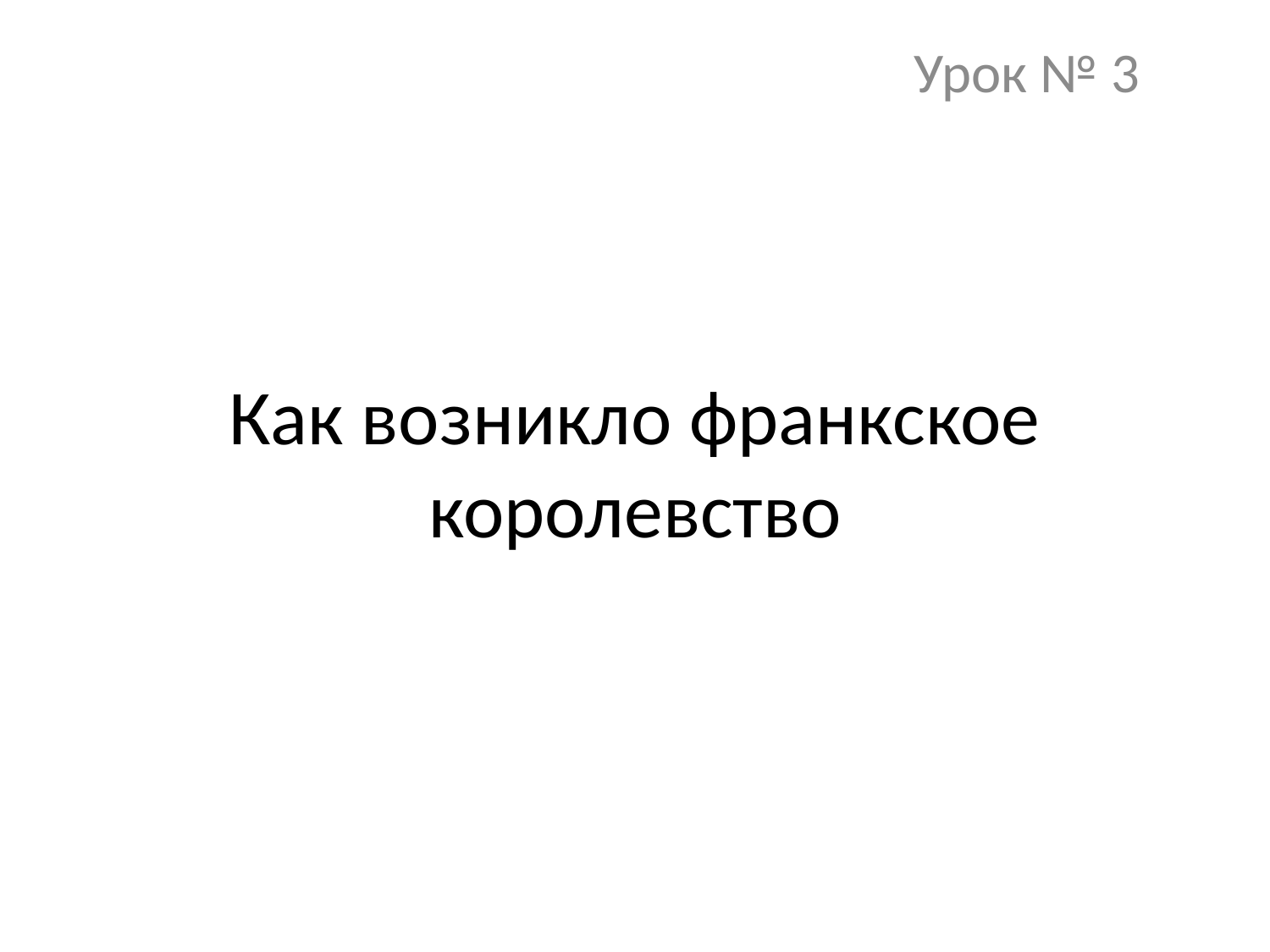

Урок № 3
# Как возникло франкское королевство